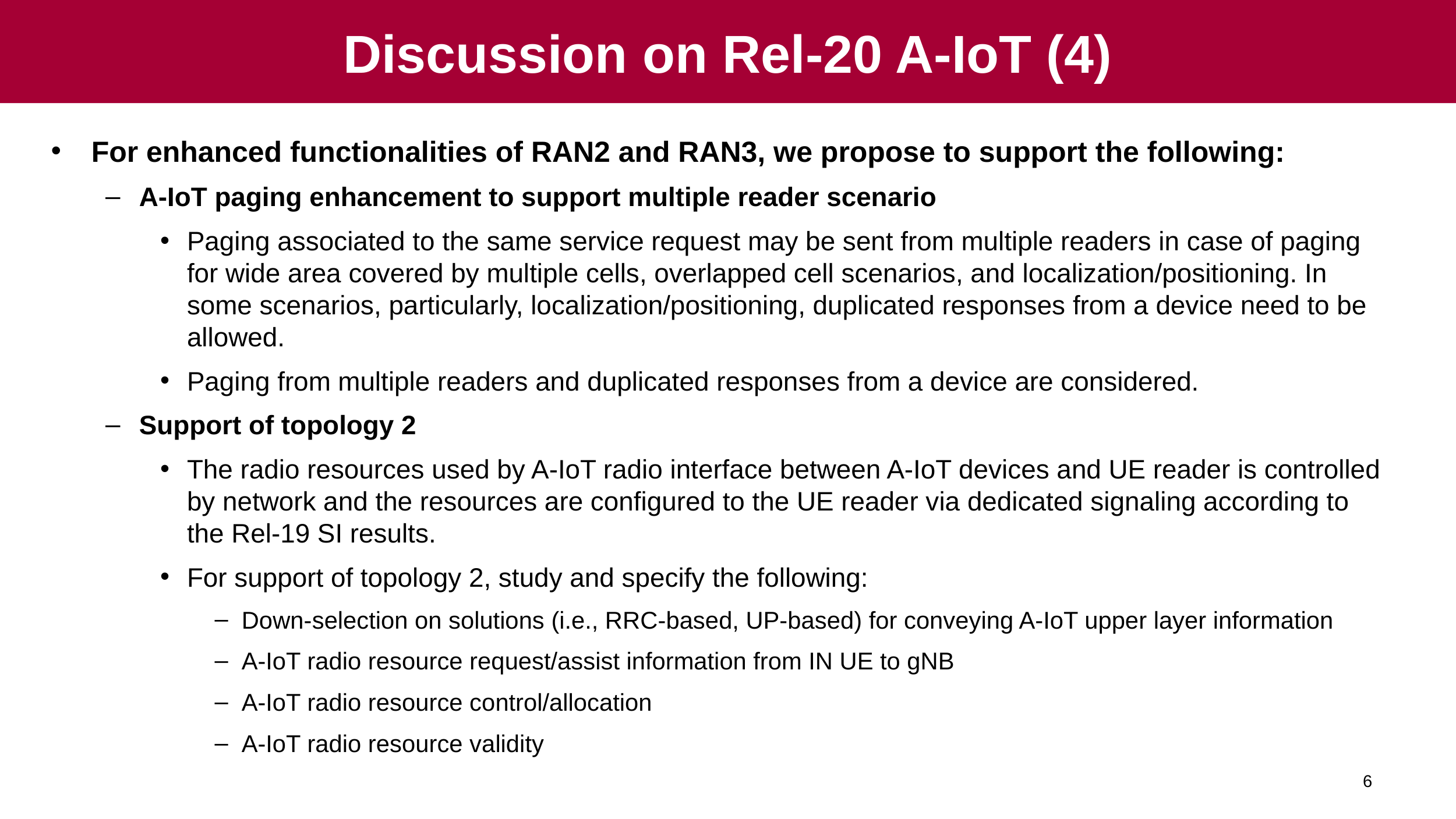

# Discussion on Rel-20 A-IoT (4)
For enhanced functionalities of RAN2 and RAN3, we propose to support the following:
A-IoT paging enhancement to support multiple reader scenario
Paging associated to the same service request may be sent from multiple readers in case of paging for wide area covered by multiple cells, overlapped cell scenarios, and localization/positioning. In some scenarios, particularly, localization/positioning, duplicated responses from a device need to be allowed.
Paging from multiple readers and duplicated responses from a device are considered.
Support of topology 2
The radio resources used by A-IoT radio interface between A-IoT devices and UE reader is controlled by network and the resources are configured to the UE reader via dedicated signaling according to the Rel-19 SI results.
For support of topology 2, study and specify the following:
Down-selection on solutions (i.e., RRC-based, UP-based) for conveying A-IoT upper layer information
A-IoT radio resource request/assist information from IN UE to gNB
A-IoT radio resource control/allocation
A-IoT radio resource validity
6